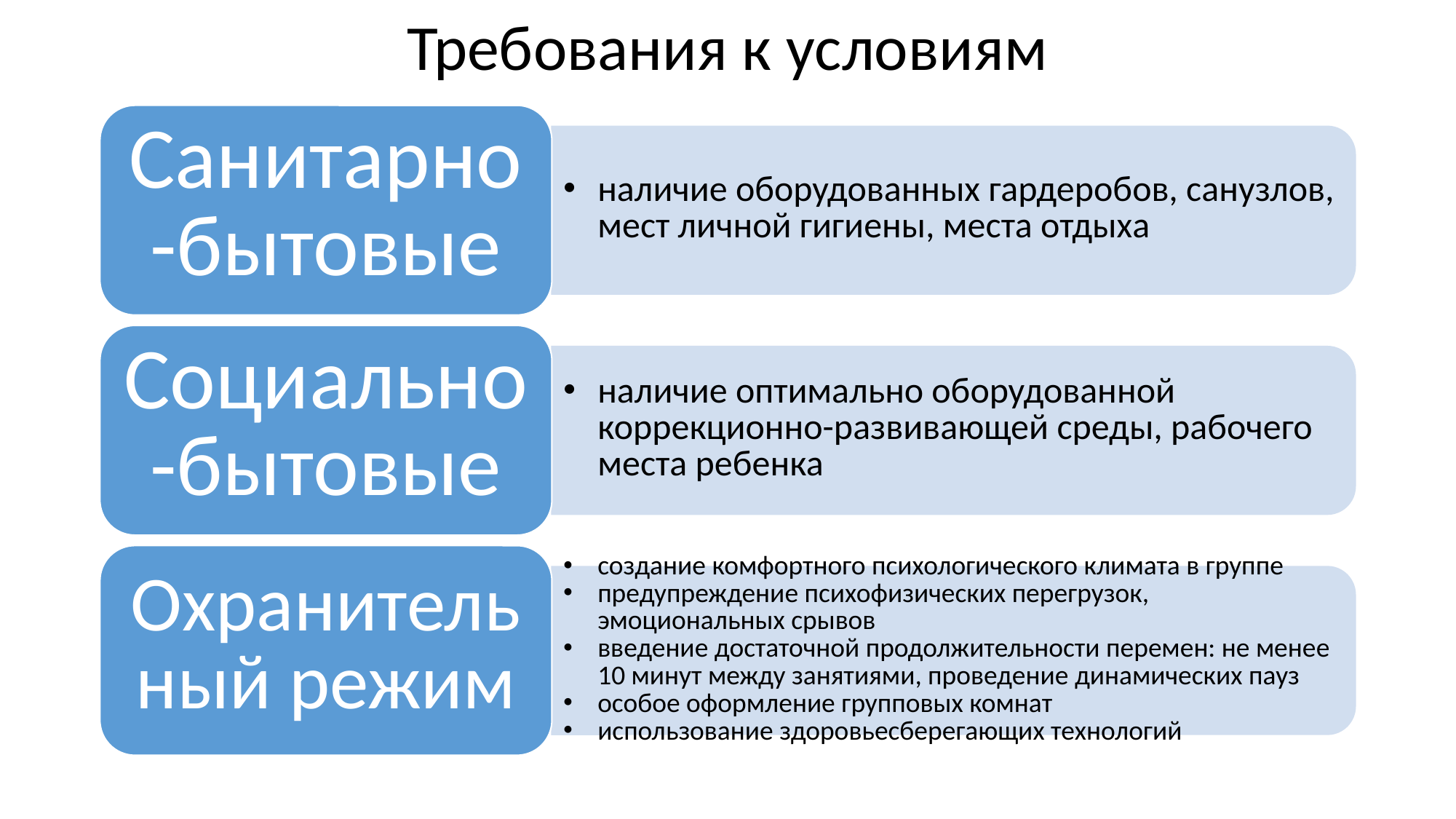

# Требования к условиям
наличие оборудованных гардеробов, санузлов, мест личной гигиены, места отдыха
Охранительный режим
создание комфортного психологического климата в группе
предупреждение психофизических перегрузок, эмоциональных срывов
введение достаточной продолжительности перемен: не менее 10 минут между занятиями, проведение динамических пауз
особое оформление групповых комнат
использование здоровьесберегающих технологий